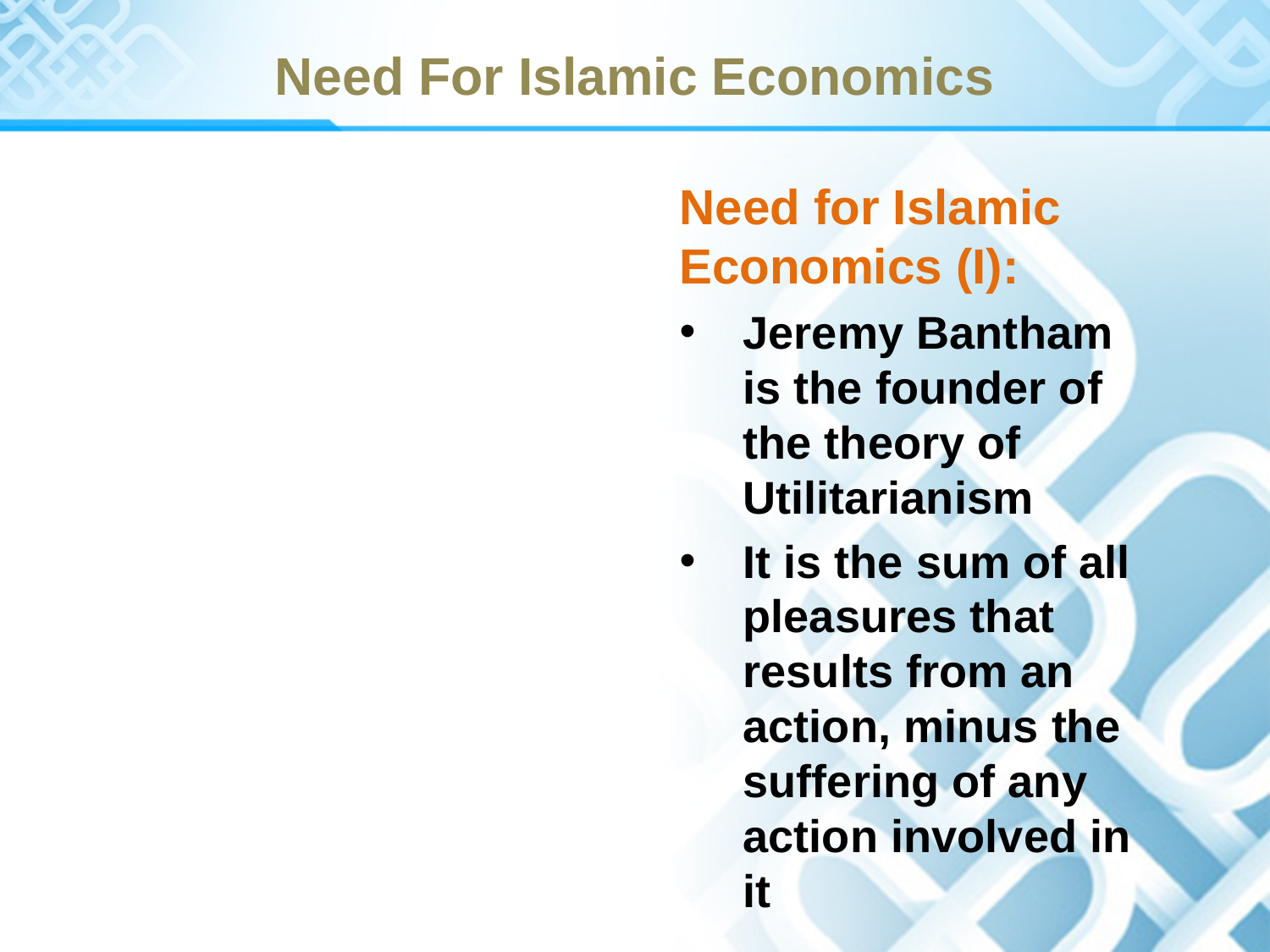

Need For Islamic Economics
Need for Islamic Economics (I):
Jeremy Bantham is the founder of the theory of Utilitarianism
It is the sum of all pleasures that results from an action, minus the suffering of any action involved in it